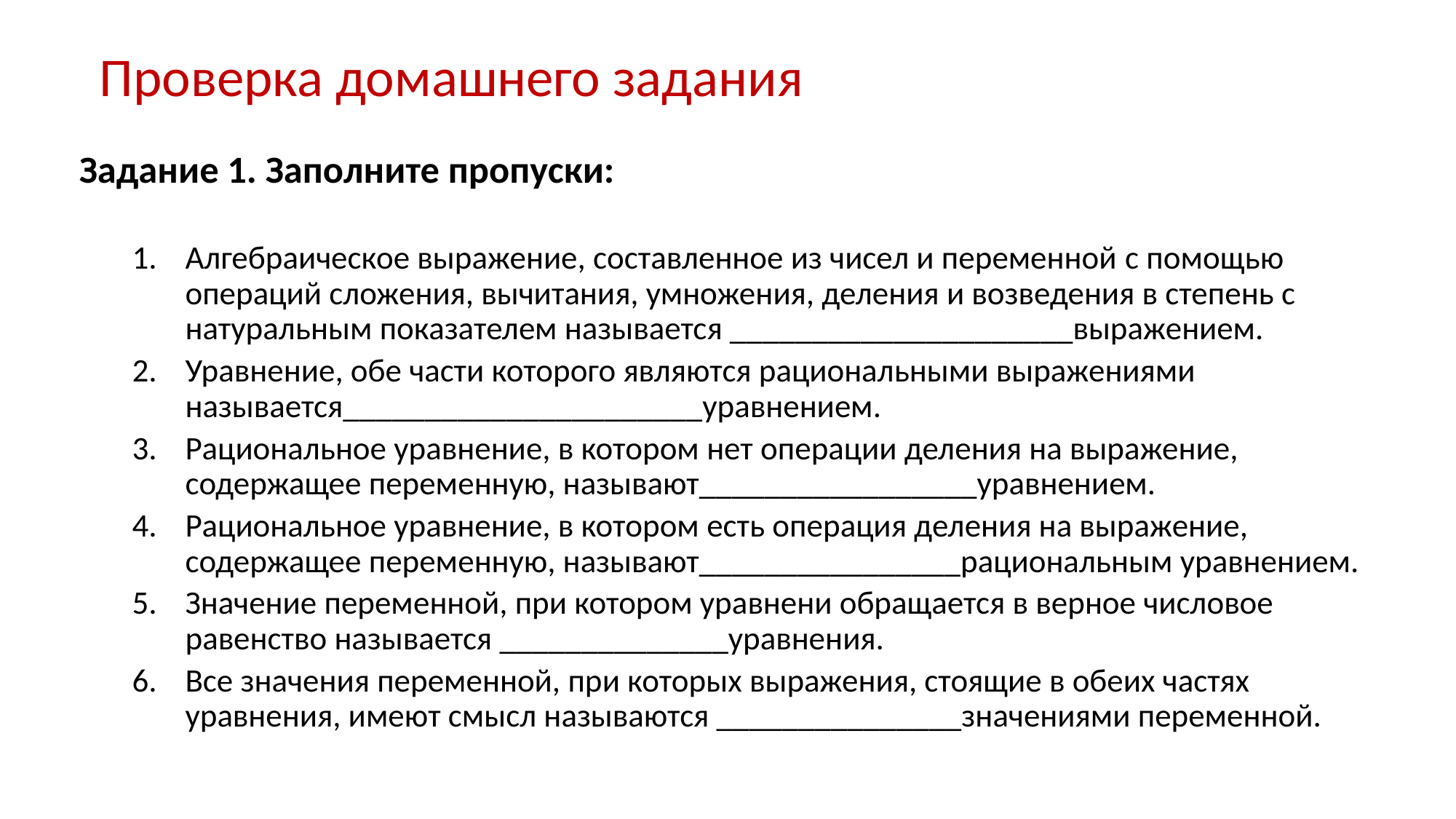

# Проверка домашнего задания
Задание 1. Заполните пропуски:

Алгебраическое выражение, составленное из чисел и переменной с помощью операций сложения, вычитания, умножения, деления и возведения в степень с натуральным показателем называется _____________________выражением.
Уравнение, обе части которого являются рациональными выражениями называется______________________уравнением.
Рациональное уравнение, в котором нет операции деления на выражение, содержащее переменную, называют_________________уравнением.
Рациональное уравнение, в котором есть операция деления на выражение, содержащее переменную, называют________________рациональным уравнением.
Значение переменной, при котором уравнени обращается в верное числовое равенство называется ______________уравнения.
Все значения переменной, при которых выражения, стоящие в обеих частях уравнения, имеют смысл называются _______________значениями переменной.